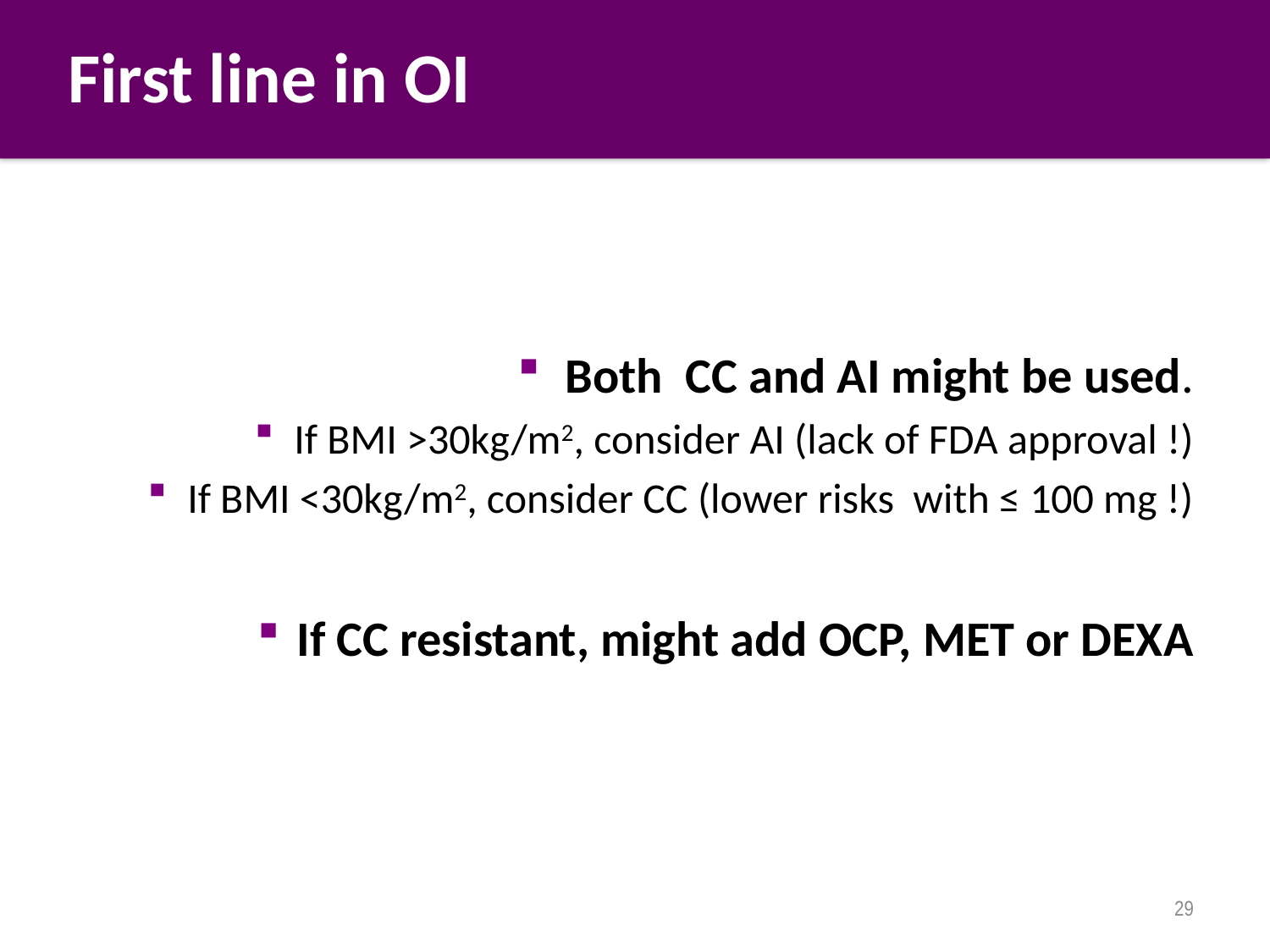

# First line in OI
Both  CC and AI might be used.
If BMI >30kg/m2, consider AI (lack of FDA approval !)
If BMI <30kg/m2, consider CC (lower risks  with ≤ 100 mg !)

If CC resistant, might add OCP, MET or DEXA
29